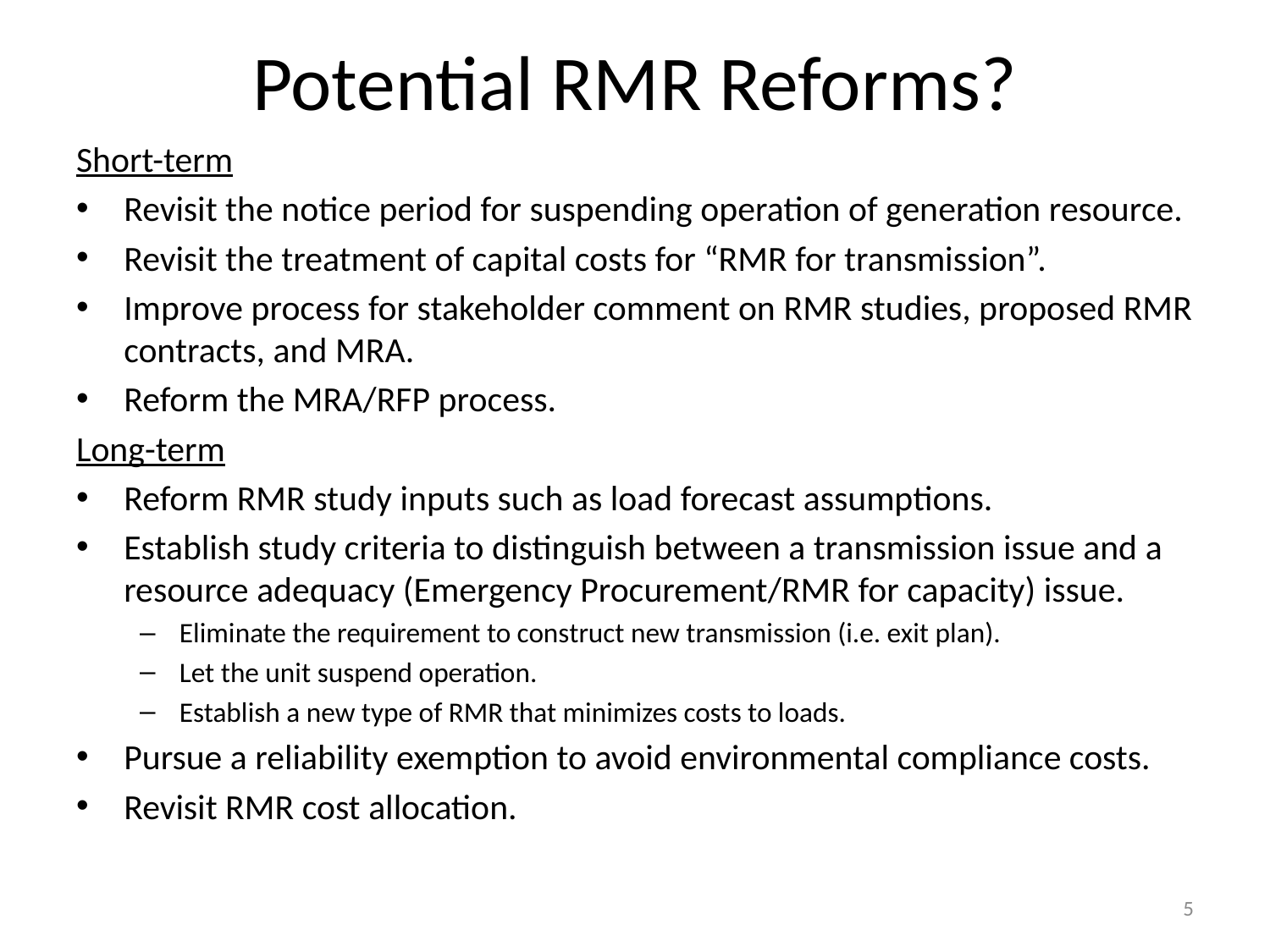

# Potential RMR Reforms?
Short-term
Revisit the notice period for suspending operation of generation resource.
Revisit the treatment of capital costs for “RMR for transmission”.
Improve process for stakeholder comment on RMR studies, proposed RMR contracts, and MRA.
Reform the MRA/RFP process.
Long-term
Reform RMR study inputs such as load forecast assumptions.
Establish study criteria to distinguish between a transmission issue and a resource adequacy (Emergency Procurement/RMR for capacity) issue.
Eliminate the requirement to construct new transmission (i.e. exit plan).
Let the unit suspend operation.
Establish a new type of RMR that minimizes costs to loads.
Pursue a reliability exemption to avoid environmental compliance costs.
Revisit RMR cost allocation.
5